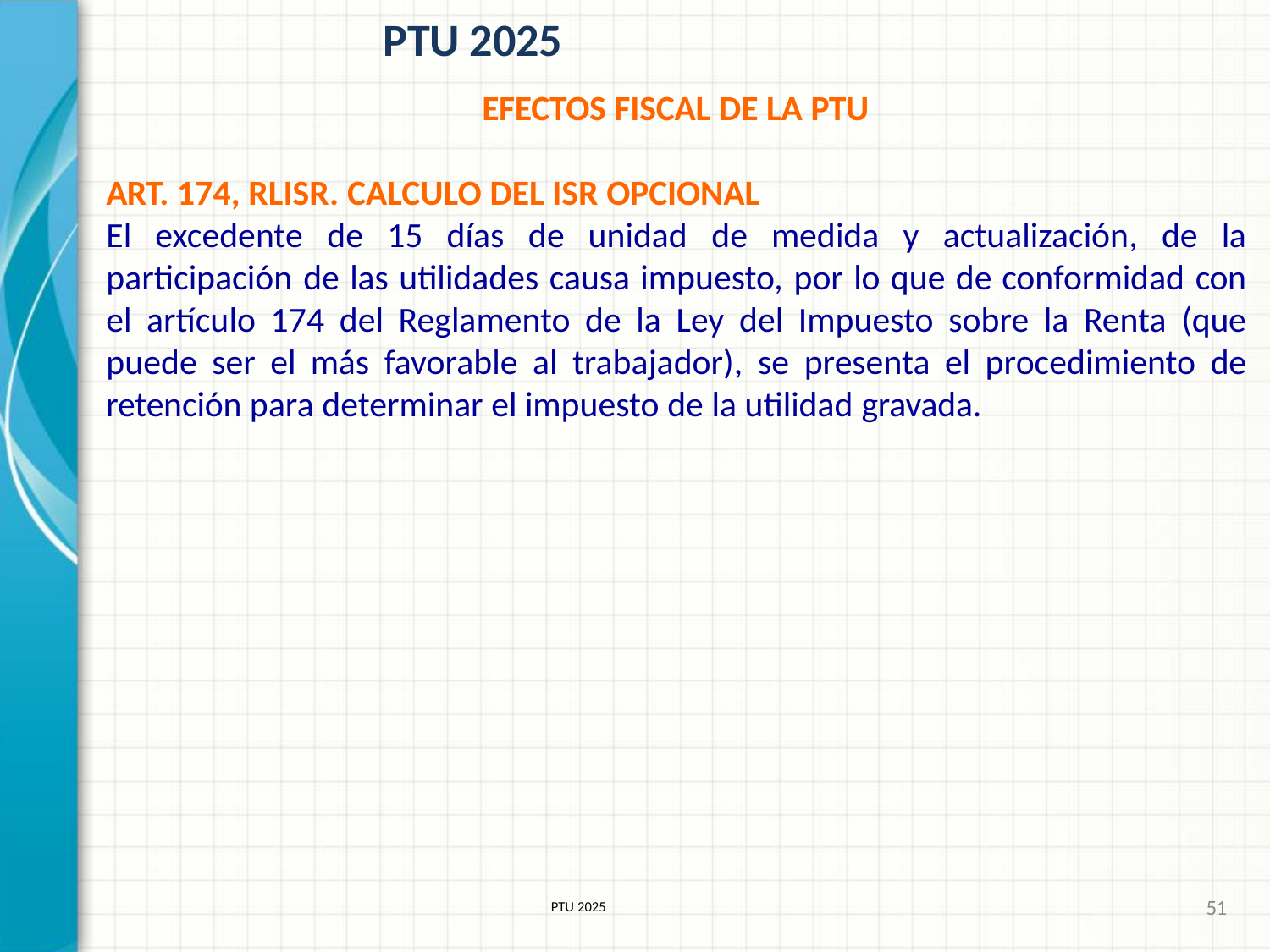

# PTU 2025
EFECTOS FISCAL DE LA PTU
ART. 174, RLISR. CALCULO DEL ISR OPCIONAL
El  excedente  de  15  días  de  unidad  de  medida  y  actualización,  de  la participación de las utilidades causa impuesto, por lo que de conformidad con el artículo 174 del Reglamento de la Ley del Impuesto sobre la Renta (que puede ser el más favorable al trabajador), se presenta el procedimiento de retención para determinar el impuesto de la utilidad gravada.
51
PTU 2025